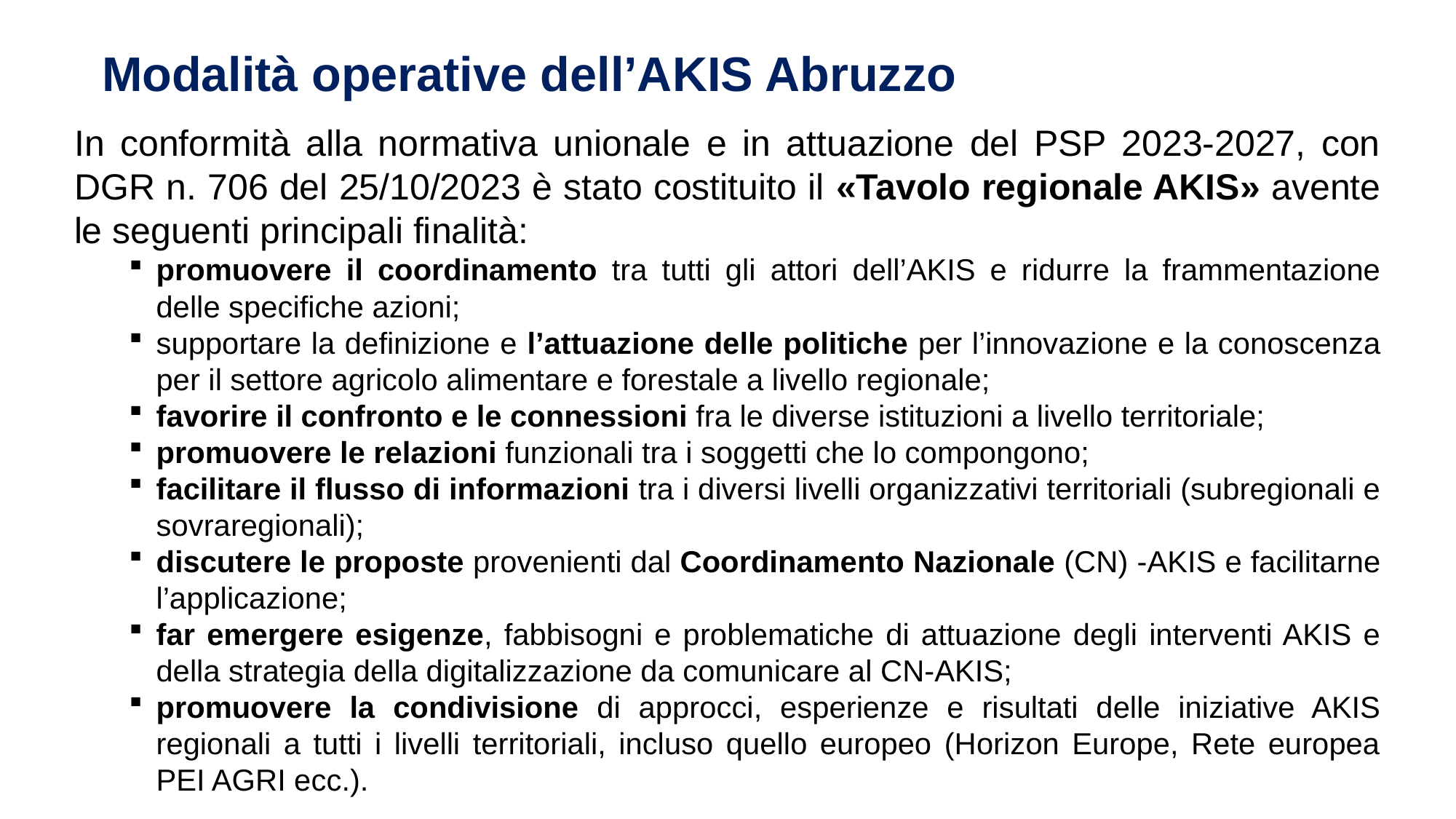

Modalità operative dell’AKIS Abruzzo

In conformità alla normativa unionale e in attuazione del PSP 2023-2027, con DGR n. 706 del 25/10/2023 è stato costituito il «Tavolo regionale AKIS» avente le seguenti principali finalità:
promuovere il coordinamento tra tutti gli attori dell’AKIS e ridurre la frammentazione delle specifiche azioni;
supportare la definizione e l’attuazione delle politiche per l’innovazione e la conoscenza per il settore agricolo alimentare e forestale a livello regionale;
favorire il confronto e le connessioni fra le diverse istituzioni a livello territoriale;
promuovere le relazioni funzionali tra i soggetti che lo compongono;
facilitare il flusso di informazioni tra i diversi livelli organizzativi territoriali (subregionali e sovraregionali);
discutere le proposte provenienti dal Coordinamento Nazionale (CN) -AKIS e facilitarne l’applicazione;
far emergere esigenze, fabbisogni e problematiche di attuazione degli interventi AKIS e della strategia della digitalizzazione da comunicare al CN-AKIS;
promuovere la condivisione di approcci, esperienze e risultati delle iniziative AKIS regionali a tutti i livelli territoriali, incluso quello europeo (Horizon Europe, Rete europea PEI AGRI ecc.).